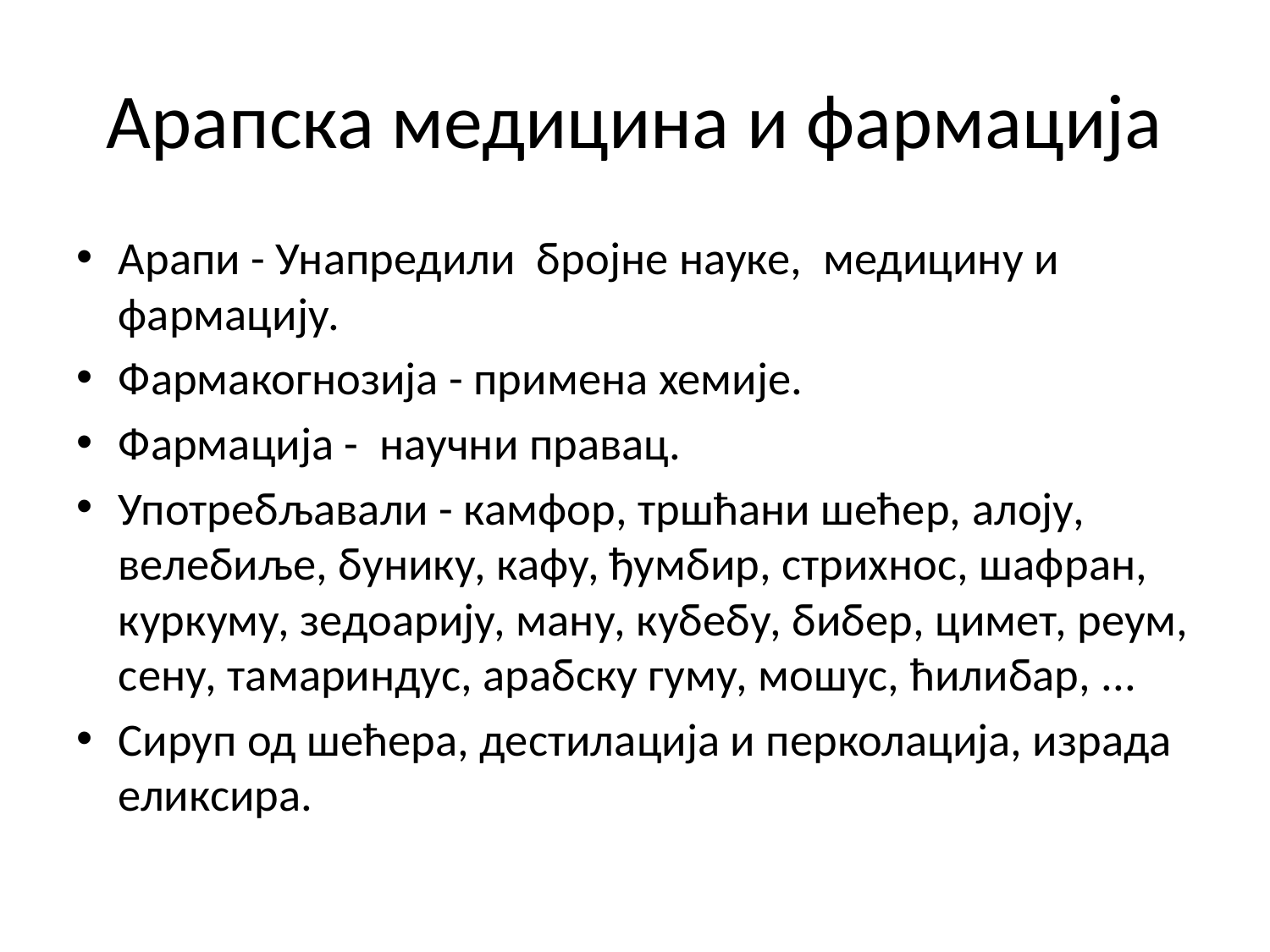

# Арапска медицина и фармација
Арапи - Унапредили  бројне науке,  медицину и фармацију.
Фармакогнозија - примена хемије.
Фармација -  научни правац.
Употребљавали - камфор, тршћани шећер, алоју, велебиље, бунику, кафу, ђумбир, стрихнос, шафран, куркуму, зедоарију, ману, кубебу, бибер, цимет, реум, сену, тамариндус, арабску гуму, мошус, ћилибар, ...
Сируп од шећера, дестилација и перколација, израда еликсира.